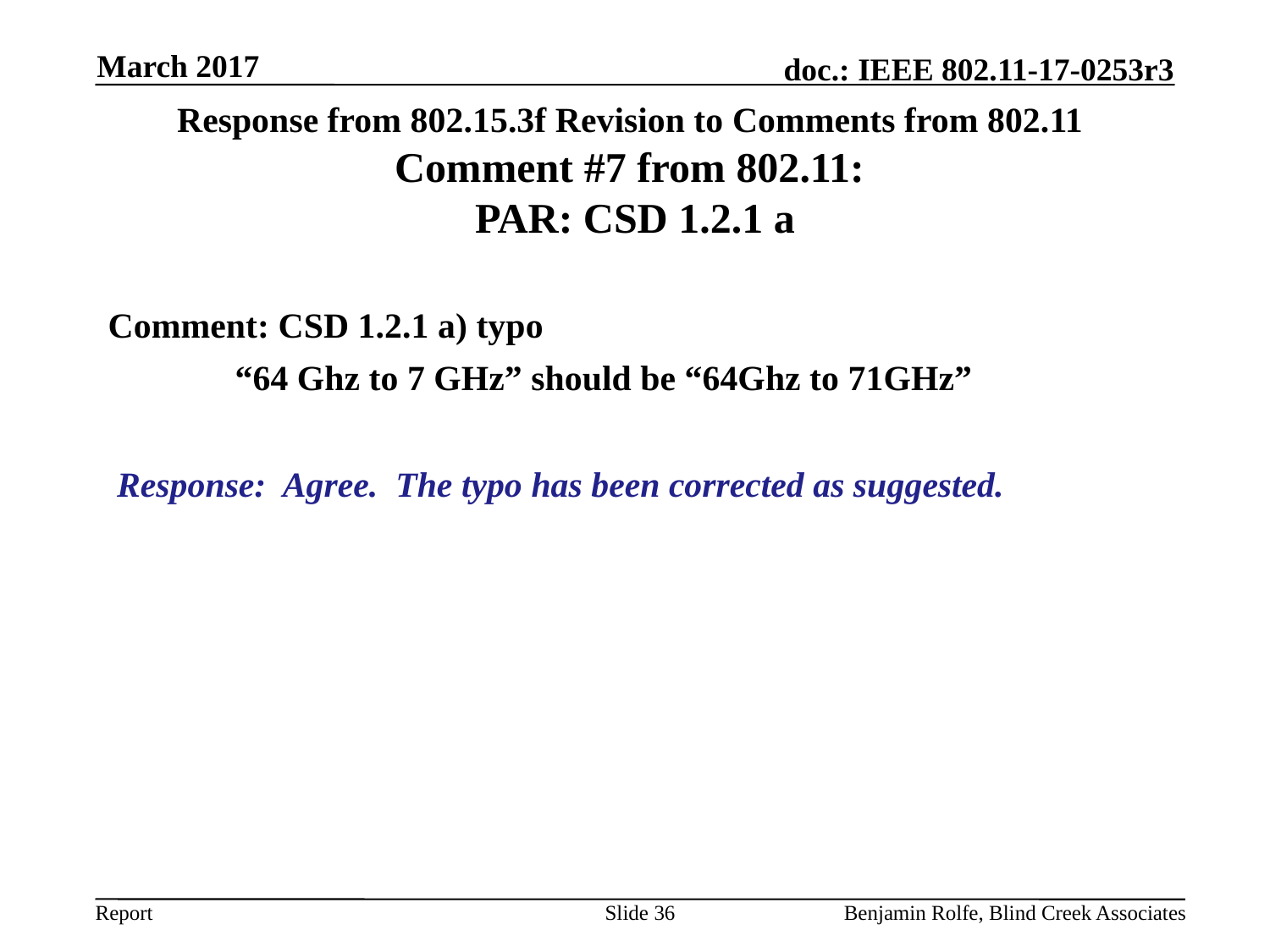

March 2017
# Response from 802.15.3f Revision to Comments from 802.11 Comment #7 from 802.11: PAR: CSD 1.2.1 a
Comment: CSD 1.2.1 a) typo
	“64 Ghz to 7 GHz” should be “64Ghz to 71GHz”

 Response:  Agree.  The typo has been corrected as suggested.
Slide 36
Benjamin Rolfe, Blind Creek Associates